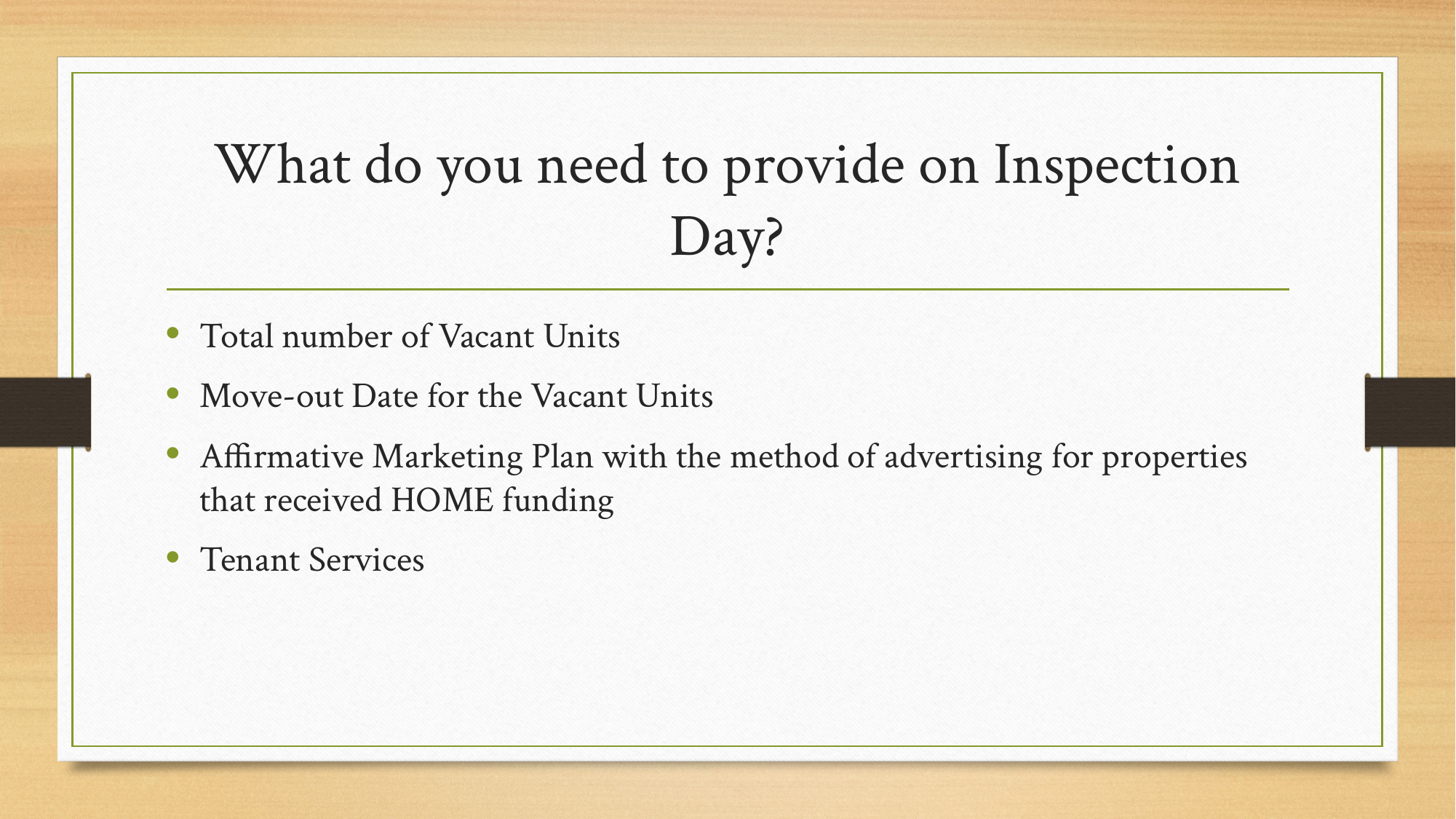

# What do you need to provide on Inspection Day?
Total number of Vacant Units
Move-out Date for the Vacant Units
Affirmative Marketing Plan with the method of advertising for properties that received HOME funding
Tenant Services